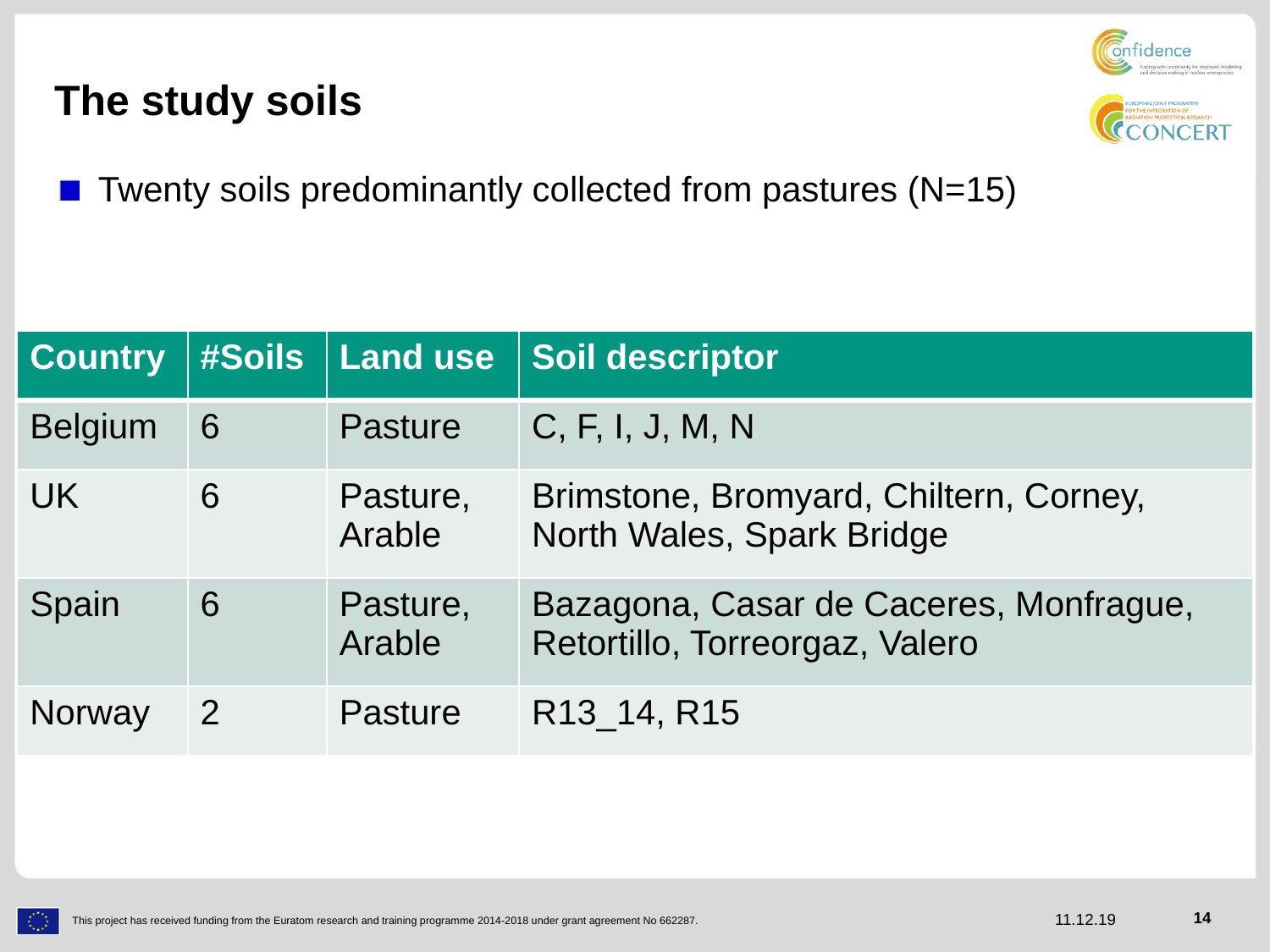

# The study soils
Twenty soils predominantly collected from pastures (N=15)
| Country | #Soils | Land use | Soil descriptor |
| --- | --- | --- | --- |
| Belgium | 6 | Pasture | C, F, I, J, M, N |
| UK | 6 | Pasture, Arable | Brimstone, Bromyard, Chiltern, Corney, North Wales, Spark Bridge |
| Spain | 6 | Pasture, Arable | Bazagona, Casar de Caceres, Monfrague, Retortillo, Torreorgaz, Valero |
| Norway | 2 | Pasture | R13\_14, R15 |